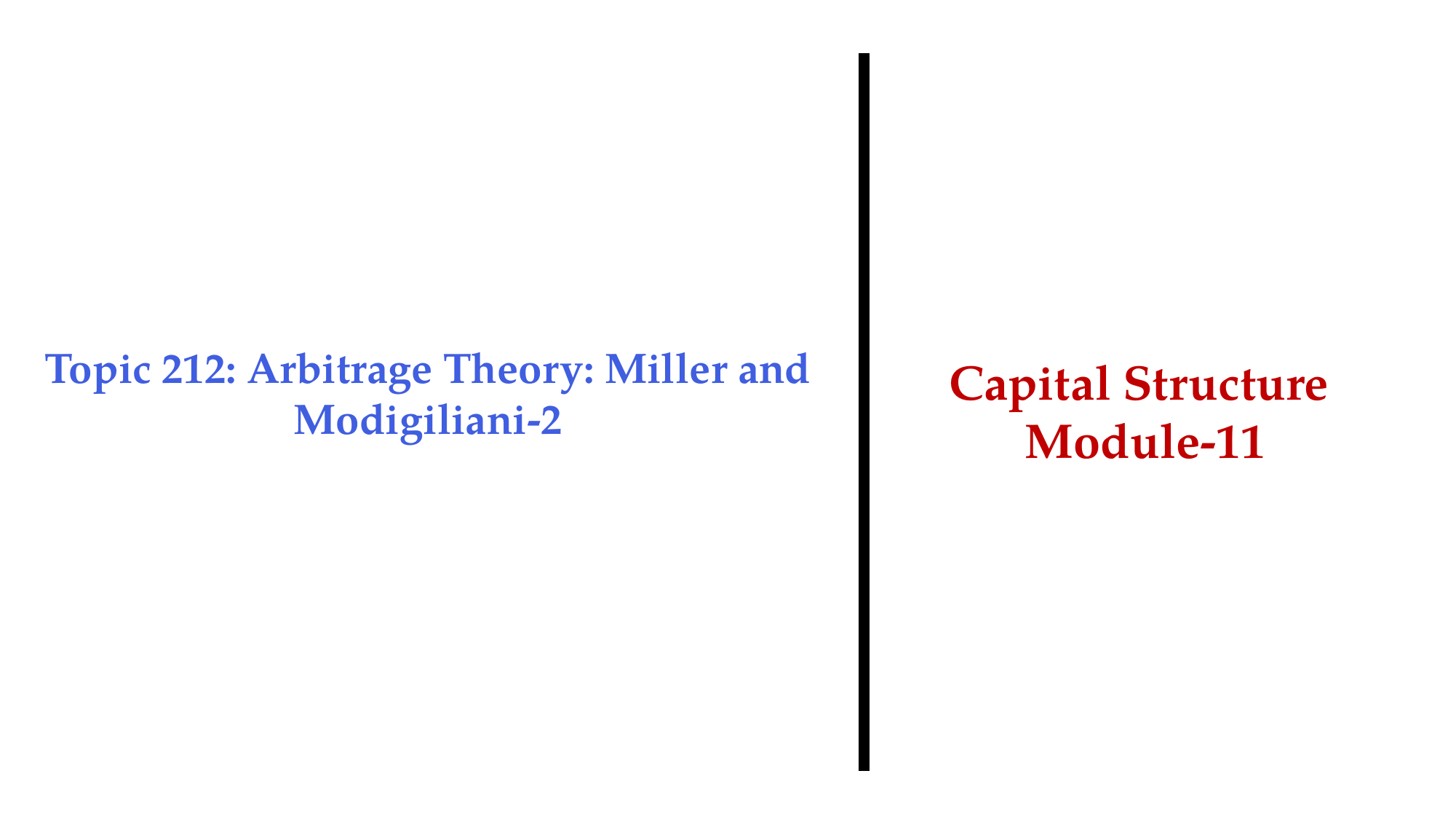

Topic 212: Arbitrage Theory: Miller and Modigiliani-2
Capital Structure
Module-11